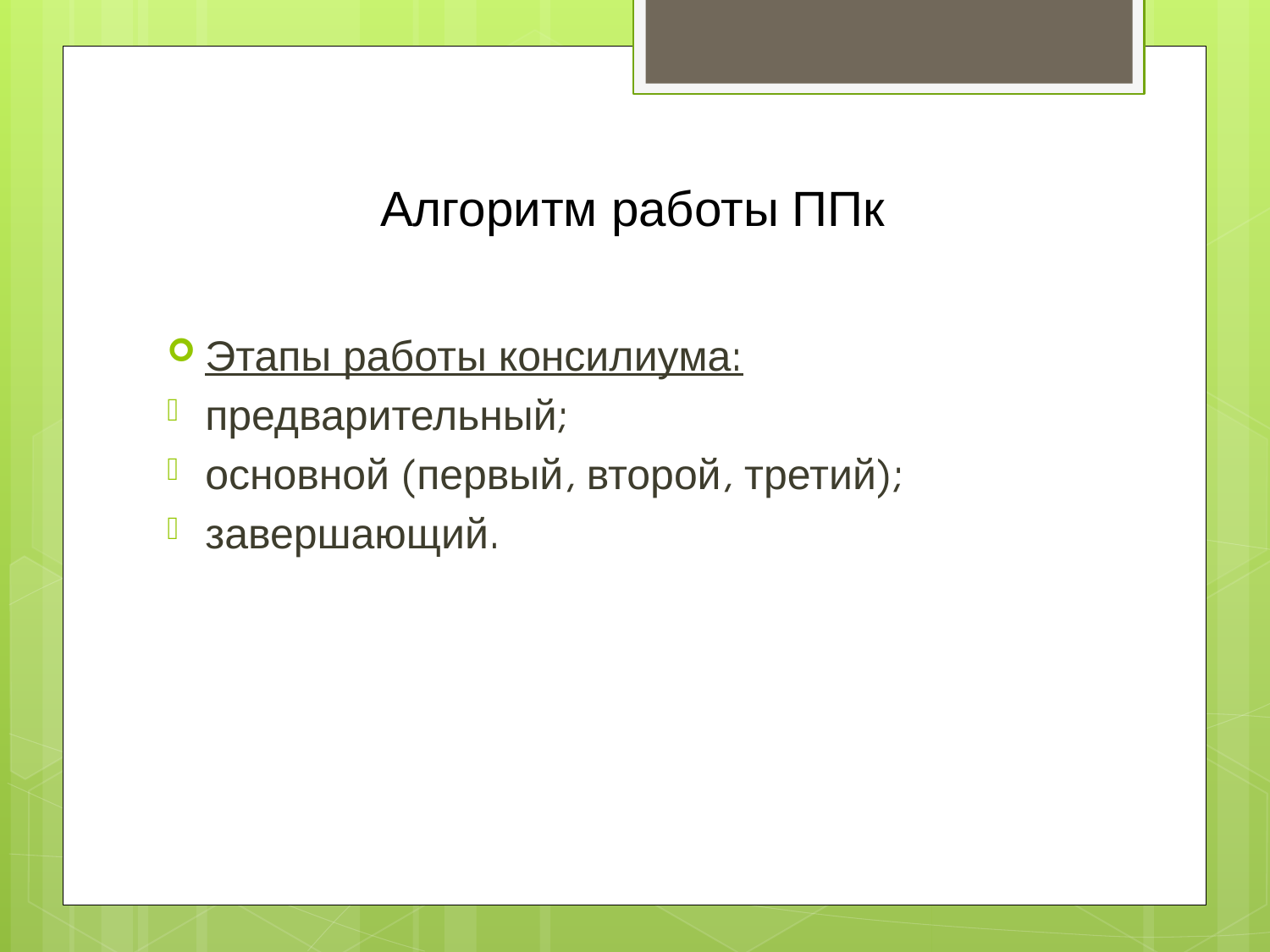

# Алгоритм работы ППк
Этапы работы консилиума:
предварительный;
основной (первый, второй, третий);
завершающий.